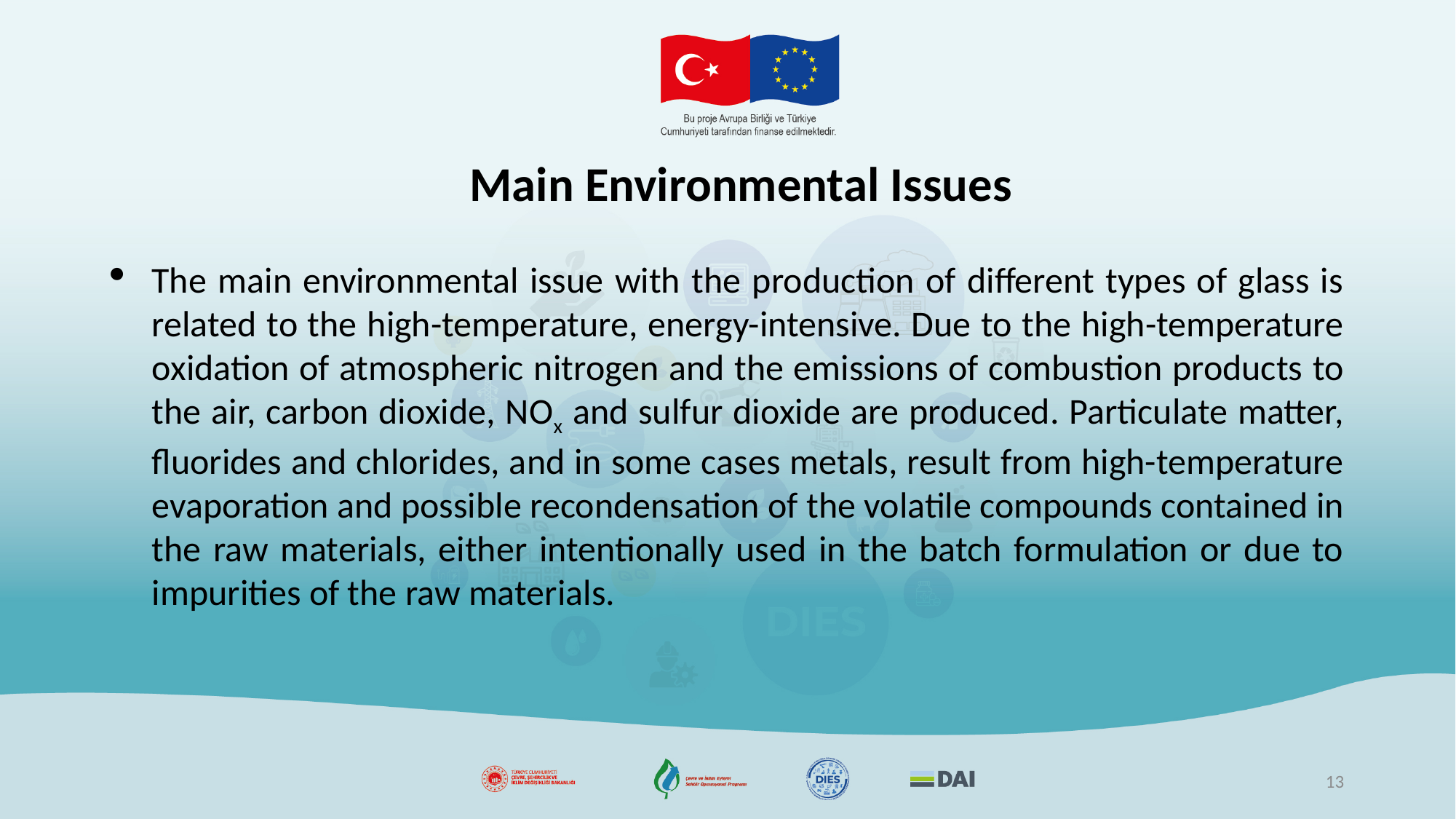

# Main Environmental Issues
The main environmental issue with the production of different types of glass is related to the high-temperature, energy-intensive. Due to the high-temperature oxidation of atmospheric nitrogen and the emissions of combustion products to the air, carbon dioxide, NOx and sulfur dioxide are produced. Particulate matter, fluorides and chlorides, and in some cases metals, result from high-temperature evaporation and possible recondensation of the volatile compounds contained in the raw materials, either intentionally used in the batch formulation or due to impurities of the raw materials.

13